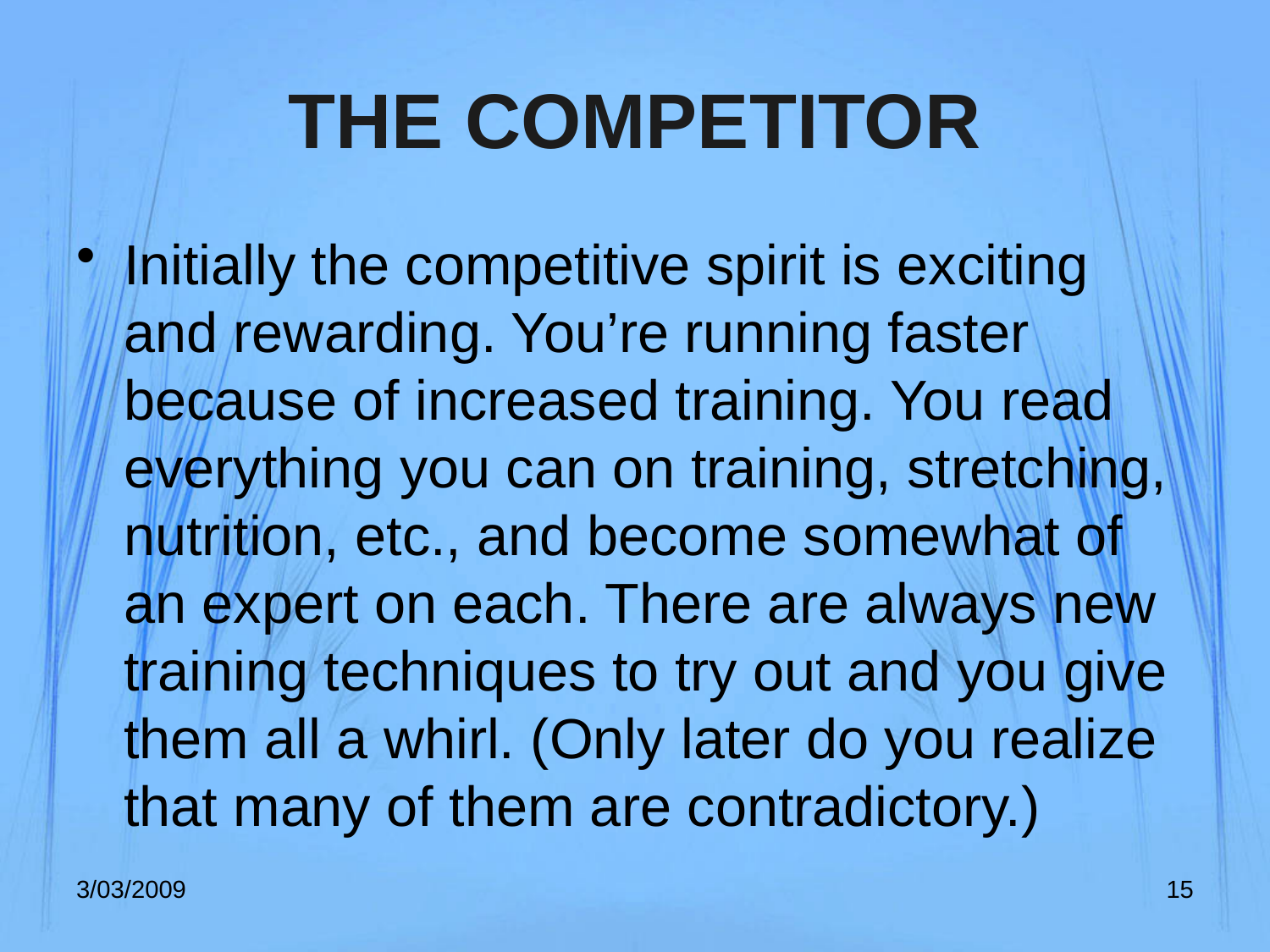

# THE COMPETITOR
Initially the competitive spirit is exciting and rewarding. You’re running faster because of increased training. You read everything you can on training, stretching, nutrition, etc., and become somewhat of an expert on each. There are always new training techniques to try out and you give them all a whirl. (Only later do you realize that many of them are contradictory.)

3/03/2009
15